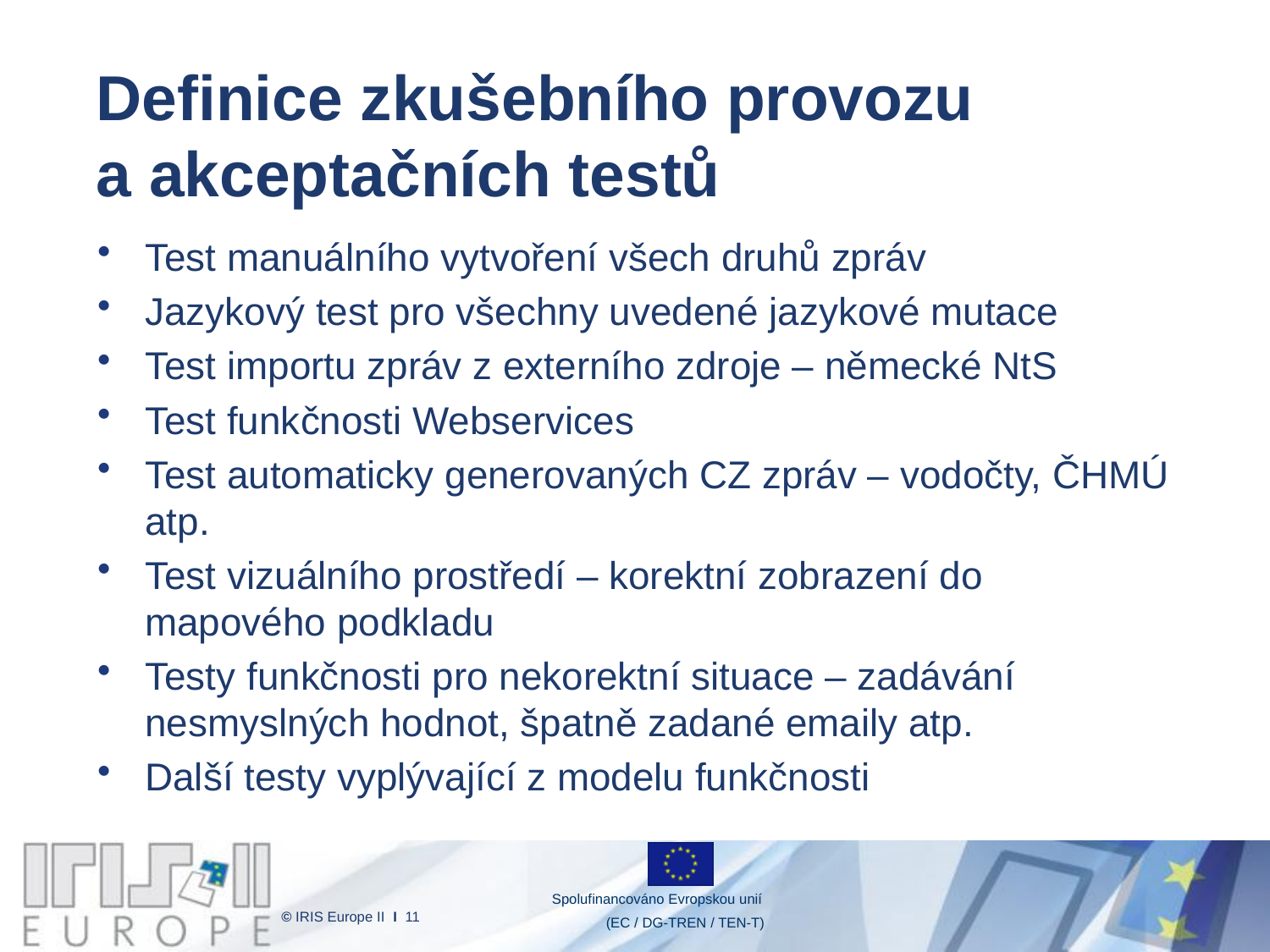

# Definice zkušebního provozu a akceptačních testů
Test manuálního vytvoření všech druhů zpráv
Jazykový test pro všechny uvedené jazykové mutace
Test importu zpráv z externího zdroje – německé NtS
Test funkčnosti Webservices
Test automaticky generovaných CZ zpráv – vodočty, ČHMÚ atp.
Test vizuálního prostředí – korektní zobrazení do mapového podkladu
Testy funkčnosti pro nekorektní situace – zadávání nesmyslných hodnot, špatně zadané emaily atp.
Další testy vyplývající z modelu funkčnosti